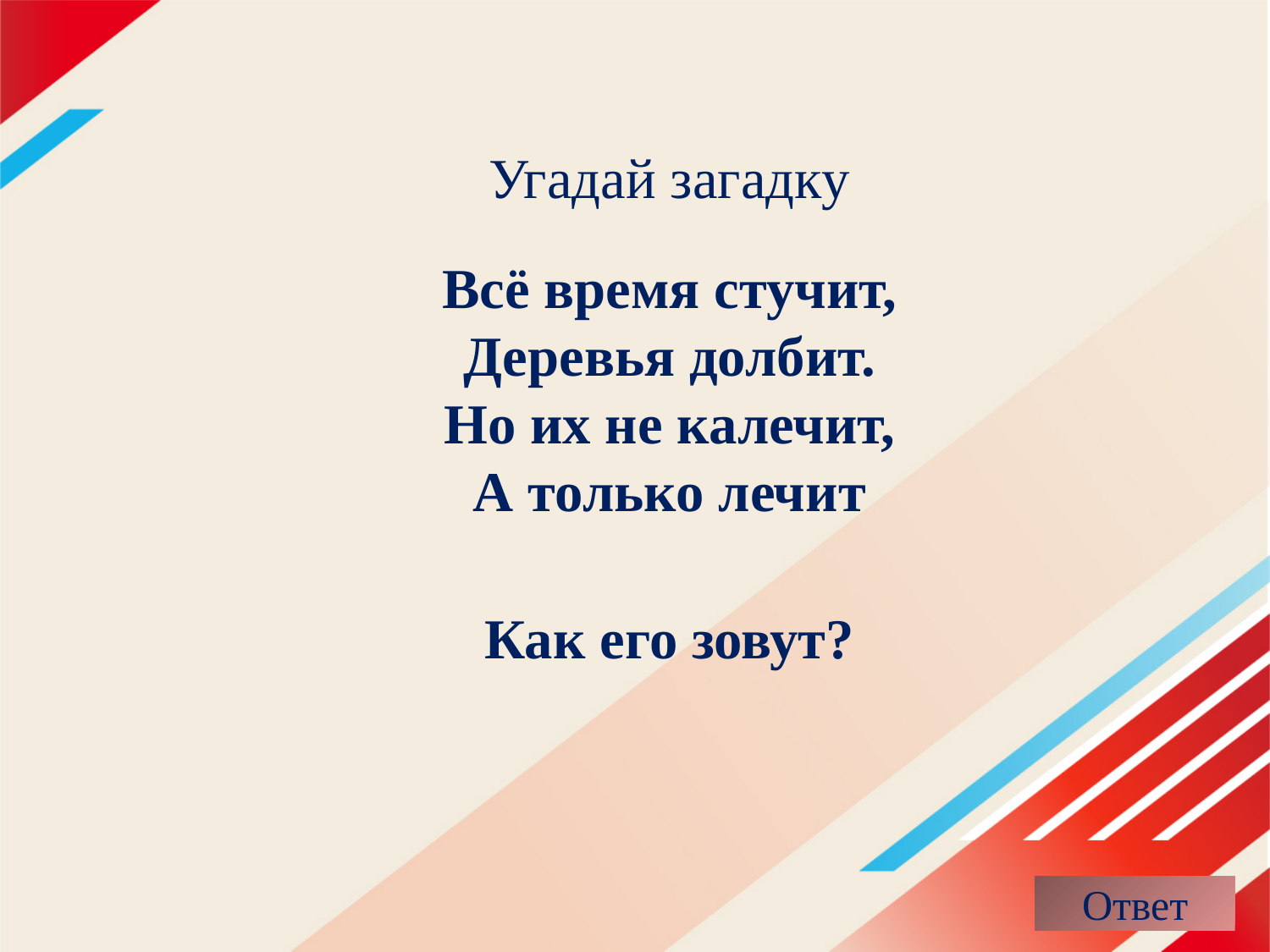

Угадай загадку
Всё время стучит,
Деревья долбит.
Но их не калечит,
А только лечит
Как его зовут?